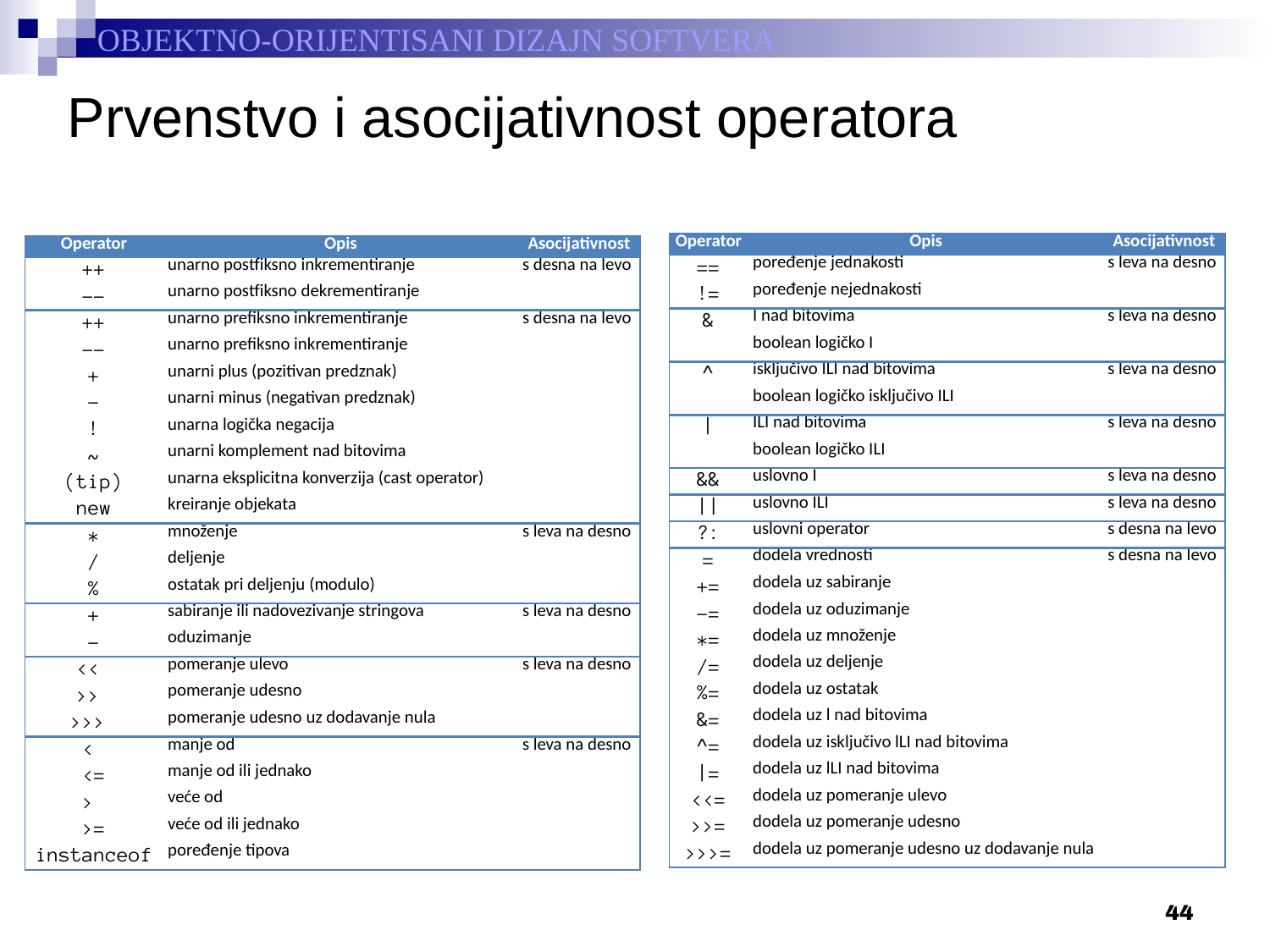

# Prvenstvo i asocijativnost operatora
| Operator | Opis | Asocijativnost |
| --- | --- | --- |
| == | poređenje jednakosti | s leva na desno |
| != | poređenje nejednakosti |  |
| & | I nad bitovima | s leva na desno |
|  | boolean logičko I |  |
| ^ | isključivo ILI nad bitovima | s leva na desno |
|  | boolean logičko isključivo ILI |  |
| | | ILI nad bitovima | s leva na desno |
|  | boolean logičko ILI |  |
| && | uslovno I | s leva na desno |
| || | uslovno ILI | s leva na desno |
| ?: | uslovni operator | s desna na levo |
| = | dodela vrednosti | s desna na levo |
| += | dodela uz sabiranje |  |
| -= | dodela uz oduzimanje |  |
| \*= | dodela uz množenje |  |
| /= | dodela uz deljenje |  |
| %= | dodela uz ostatak |  |
| &= | dodela uz l nad bitovima |  |
| ^= | dodela uz isključivo lLI nad bitovima |  |
| |= | dodela uz lLI nad bitovima |  |
| <<= | dodela uz pomeranje ulevo |  |
| >>= | dodela uz pomeranje udesno |  |
| >>>= | dodela uz pomeranje udesno uz dodavanje nula |  |
| Operator | Opis | Asocijativnost |
| --- | --- | --- |
| ++ | unarno postfiksno inkrementiranje | s desna na levo |
| -- | unarno postfiksno dekrementiranje |  |
| ++ | unarno prefiksno inkrementiranje | s desna na levo |
| -- | unarno prefiksno inkrementiranje |  |
| + | unarni plus (pozitivan predznak) |  |
| - | unarni minus (negativan predznak) |  |
| ! | unarna logička negacija |  |
| ~ | unarni komplement nad bitovima |  |
| (tip) | unarna eksplicitna konverzija (cast operator) |  |
| new | kreiranje objekata |  |
| \* | množenje | s leva na desno |
| / | deljenje |  |
| % | ostatak pri deljenju (modulo) |  |
| + | sabiranje ili nadovezivanje stringova | s leva na desno |
| - | oduzimanje |  |
| << | pomeranje ulevo | s leva na desno |
| >> | pomeranje udesno |  |
| >>> | pomeranje udesno uz dodavanje nula |  |
| < | manje od | s leva na desno |
| <= | manje od ili jednako |  |
| > | veće od |  |
| >= | veće od ili jednako |  |
| instanceof | poređenje tipova |  |
44